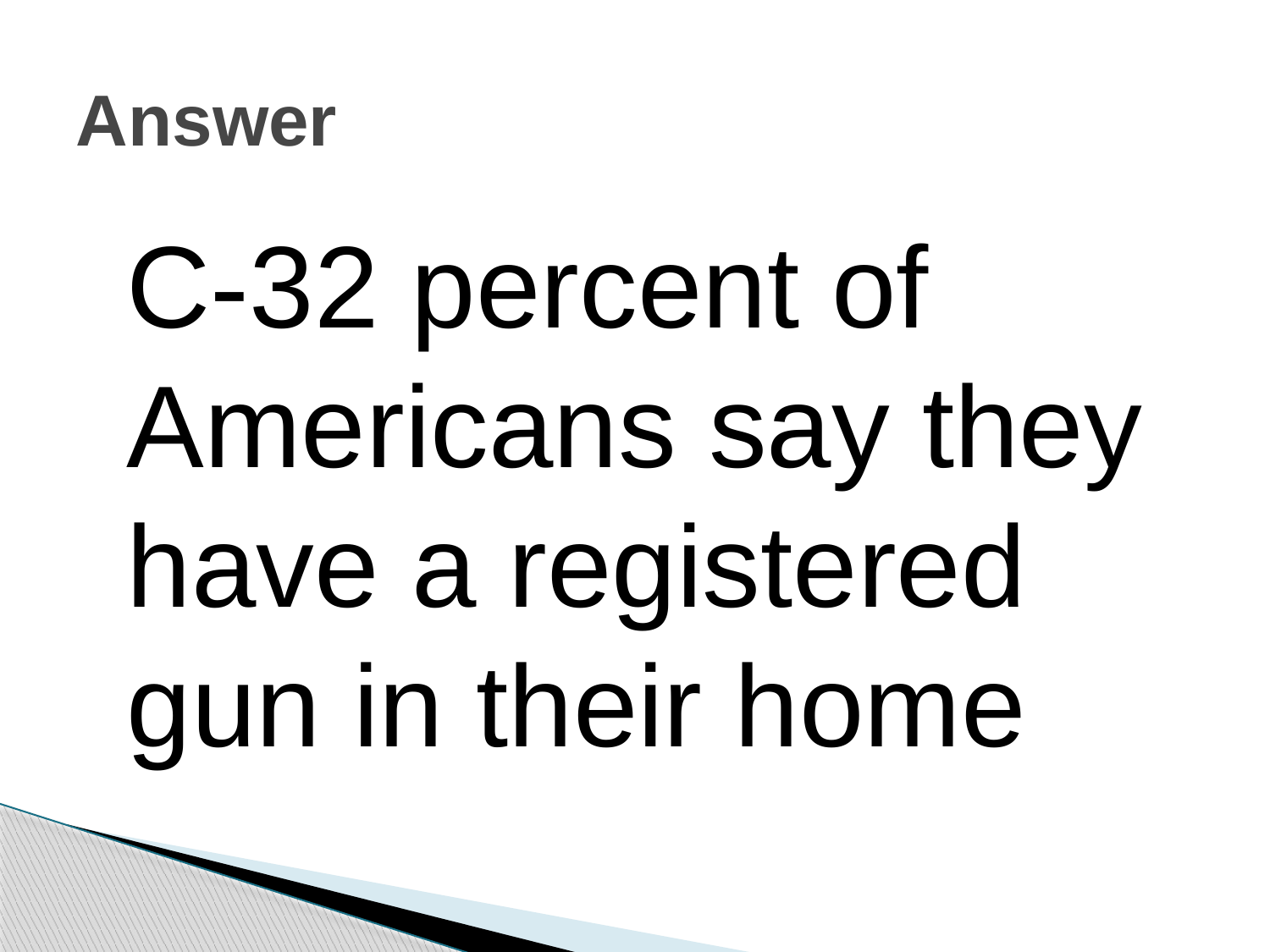

# Answer
	C-32 percent of Americans say they have a registered gun in their home